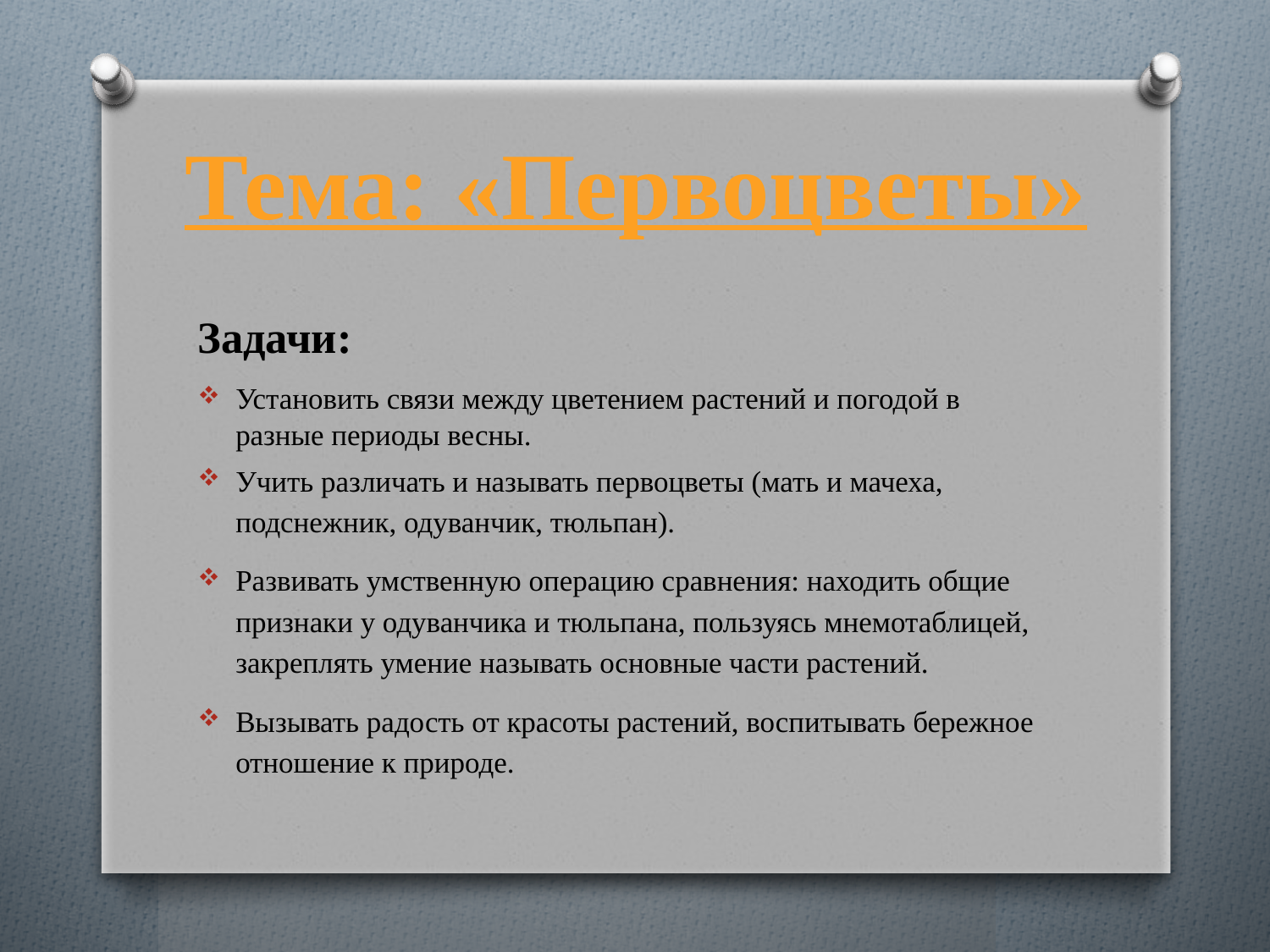

# Тема: «Первоцветы»
Задачи:
Установить связи между цветением растений и погодой в разные периоды весны.
Учить различать и называть первоцветы (мать и мачеха, подснежник, одуванчик, тюльпан).
Развивать умственную операцию сравнения: находить общие признаки у одуванчика и тюльпана, пользуясь мнемотаблицей, закреплять умение называть основные части растений.
Вызывать радость от красоты растений, воспитывать бережное отношение к природе.